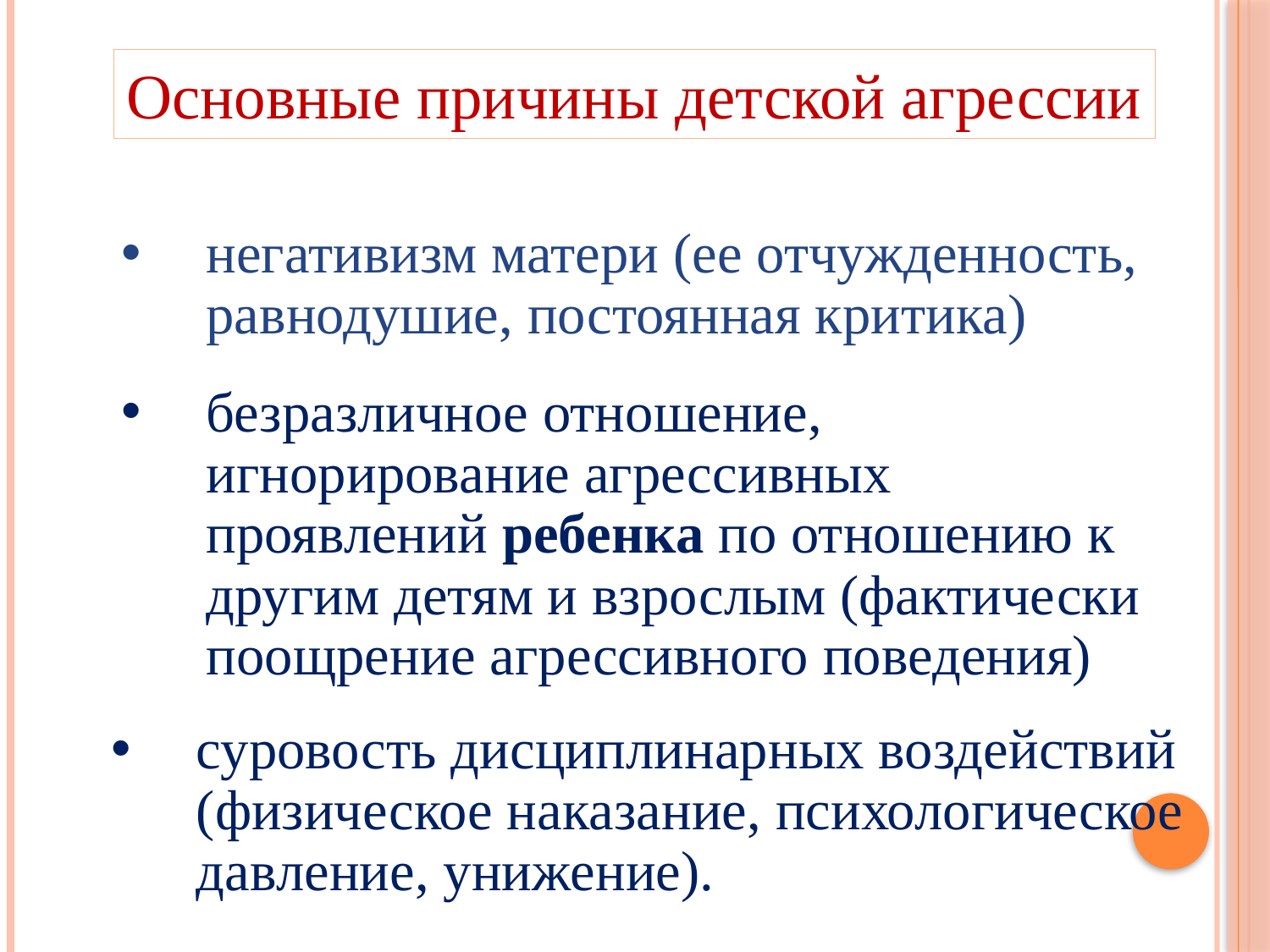

Основные причины детской агрессии
негативизм матери (ее отчужденность, равнодушие, постоянная критика)
безразличное отношение, игнорирование агрессивных проявлений ребенка по отношению к другим детям и взрослым (фактически поощрение агрессивного поведения)
суровость дисциплинарных воздействий (физическое наказание, психологическое давление, унижение).